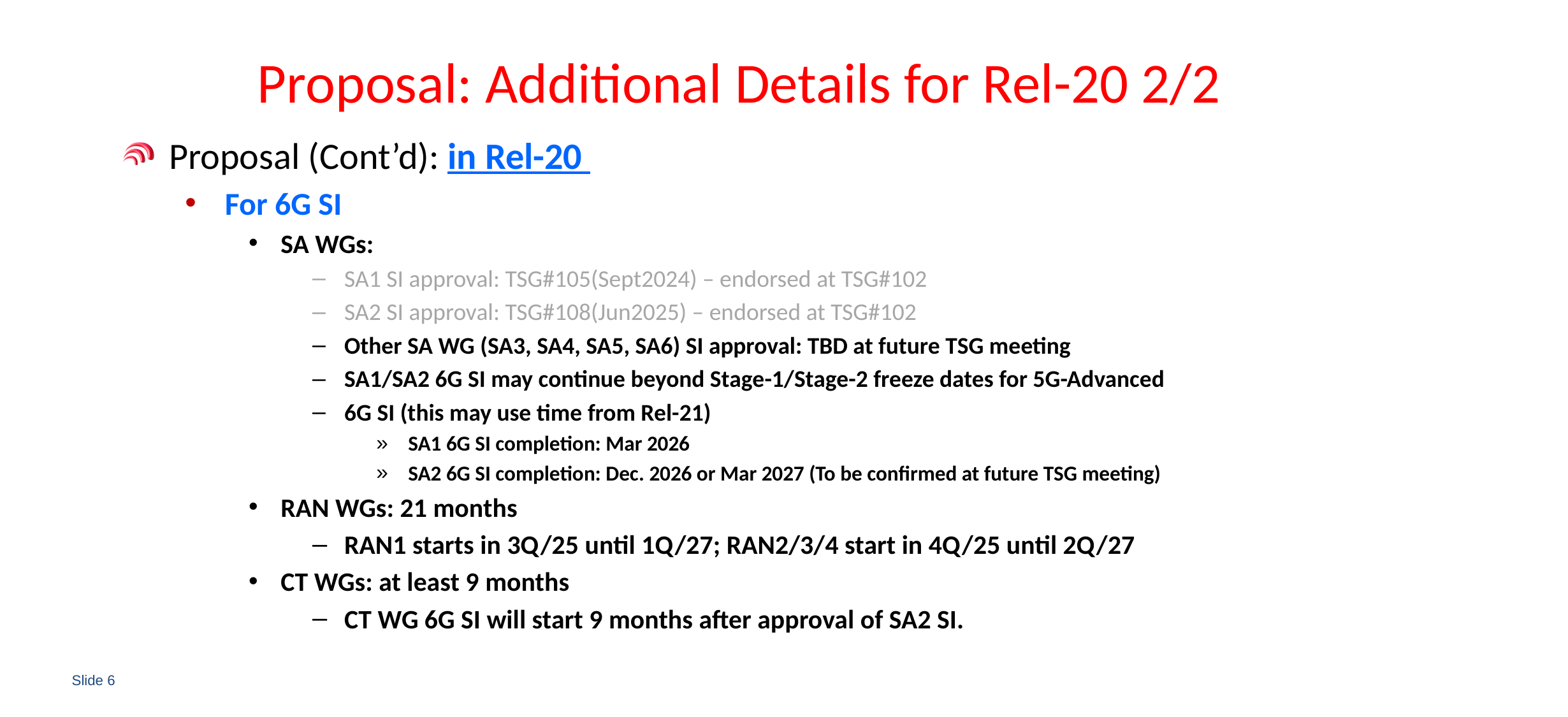

# Proposal: Additional Details for Rel-20 2/2
Proposal (Cont’d): in Rel-20
For 6G SI
SA WGs:
SA1 SI approval: TSG#105(Sept2024) – endorsed at TSG#102
SA2 SI approval: TSG#108(Jun2025) – endorsed at TSG#102
Other SA WG (SA3, SA4, SA5, SA6) SI approval: TBD at future TSG meeting
SA1/SA2 6G SI may continue beyond Stage-1/Stage-2 freeze dates for 5G-Advanced
6G SI (this may use time from Rel-21)
SA1 6G SI completion: Mar 2026
SA2 6G SI completion: Dec. 2026 or Mar 2027 (To be confirmed at future TSG meeting)
RAN WGs: 21 months
RAN1 starts in 3Q/25 until 1Q/27; RAN2/3/4 start in 4Q/25 until 2Q/27
CT WGs: at least 9 months
CT WG 6G SI will start 9 months after approval of SA2 SI.